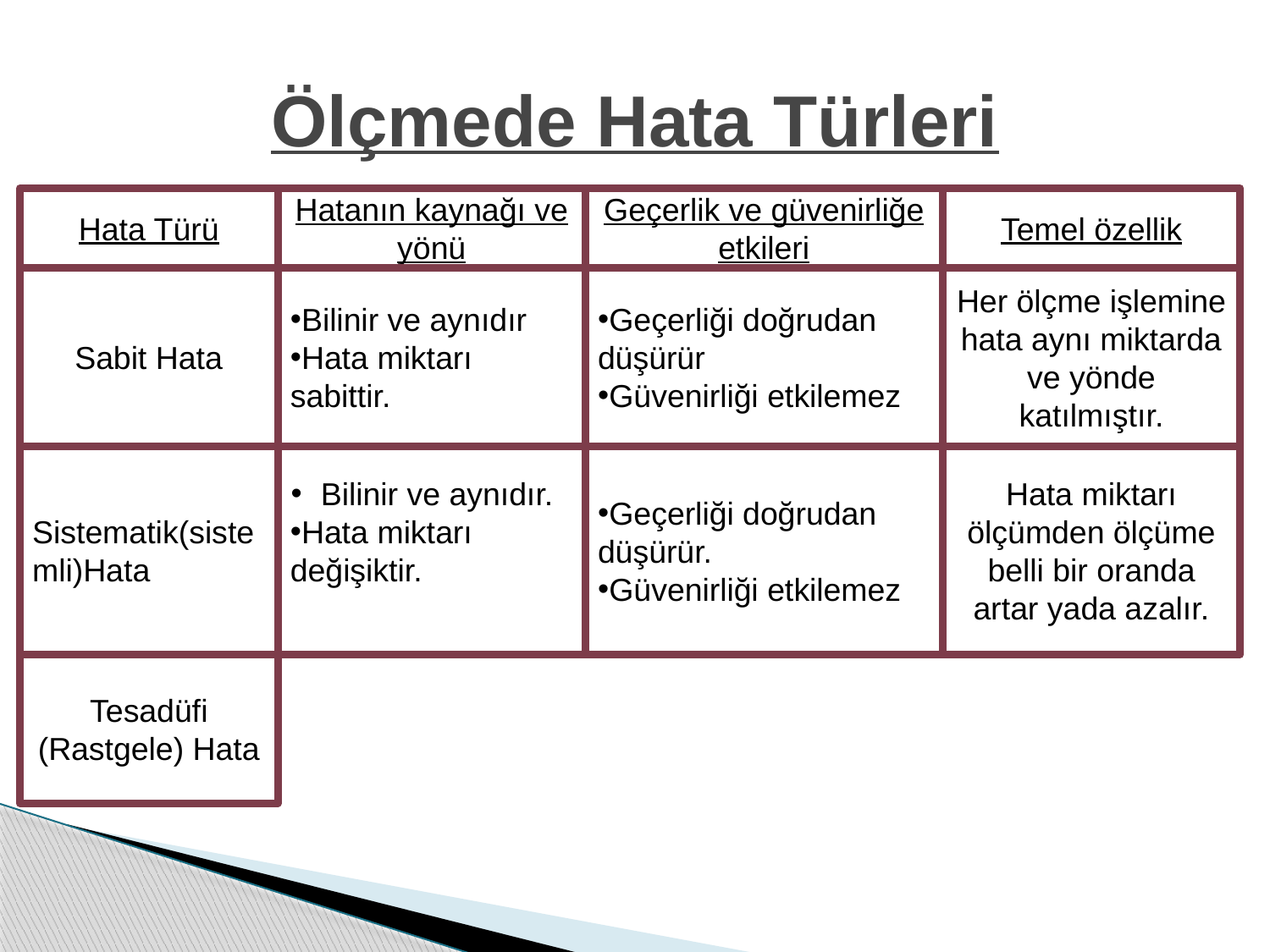

# Ölçmede Hata Türleri
Hata Türü
Hatanın kaynağı ve yönü
Geçerlik ve güvenirliğe etkileri
Temel özellik
Sabit Hata
Bilinir ve aynıdır
Hata miktarı sabittir.
Geçerliği doğrudan düşürür
Güvenirliği etkilemez
Her ölçme işlemine hata aynı miktarda ve yönde katılmıştır.
Sistematik(sistemli)Hata
Bilinir ve aynıdır.
Hata miktarı değişiktir.

Geçerliği doğrudan düşürür.
Güvenirliği etkilemez
Hata miktarı ölçümden ölçüme belli bir oranda artar yada azalır.
Tesadüfi (Rastgele) Hata